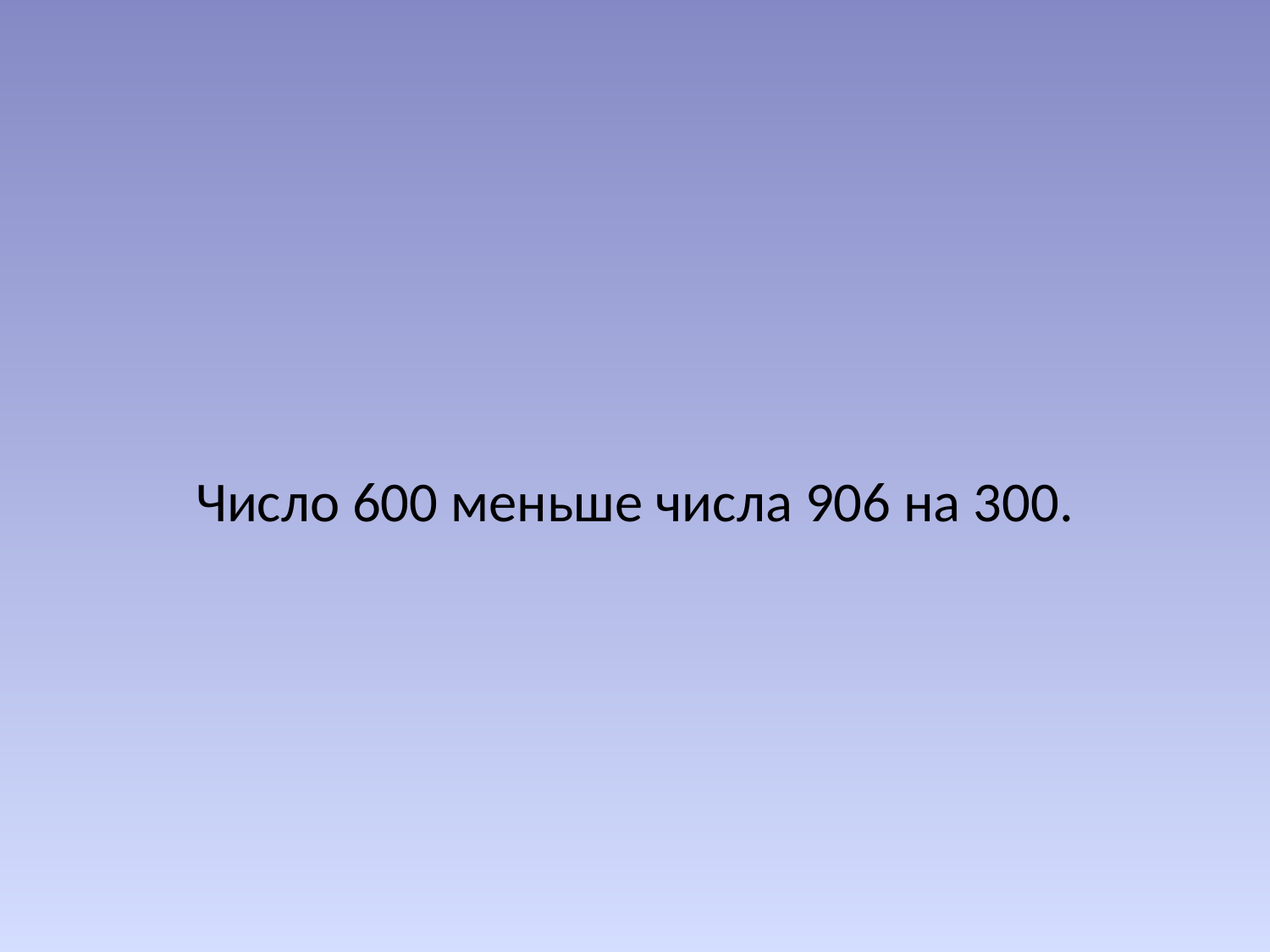

#

Число 600 меньше числа 906 на 300.